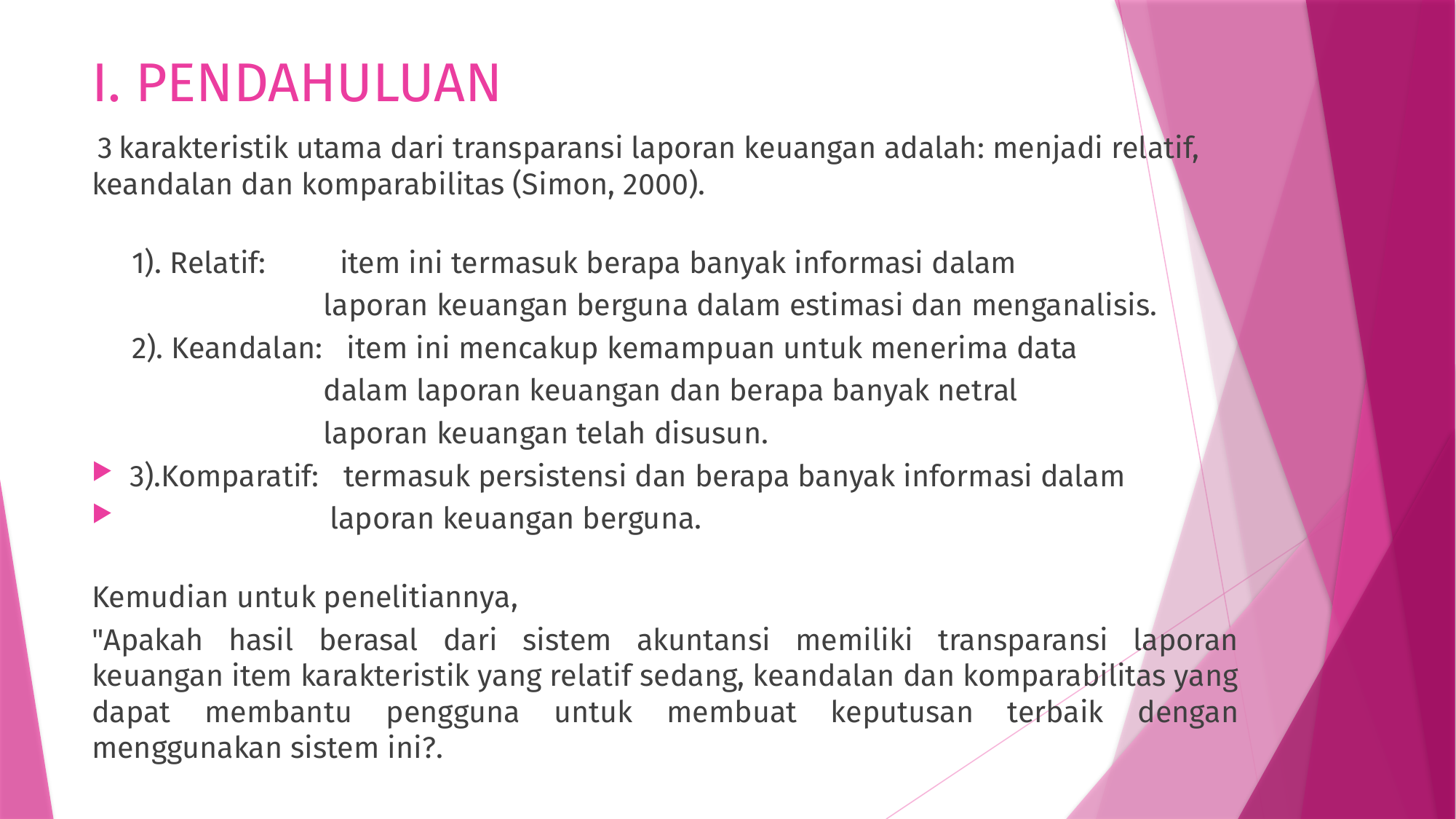

# I. PENDAHULUAN
  3 karakteristik utama dari transparansi laporan keuangan adalah: menjadi relatif, keandalan dan komparabilitas (Simon, 2000).
     1). Relatif: 	       item ini termasuk berapa banyak informasi dalam
                             laporan keuangan berguna dalam estimasi dan menganalisis.
     2). Keandalan:   item ini mencakup kemampuan untuk menerima data
                             dalam laporan keuangan dan berapa banyak netral
                             laporan keuangan telah disusun.
3).Komparatif:   termasuk persistensi dan berapa banyak informasi dalam
                         laporan keuangan berguna.
Kemudian untuk penelitiannya,
"Apakah hasil berasal dari sistem akuntansi memiliki transparansi laporan keuangan item karakteristik yang relatif sedang, keandalan dan komparabilitas yang dapat membantu pengguna untuk membuat keputusan terbaik dengan menggunakan sistem ini?.